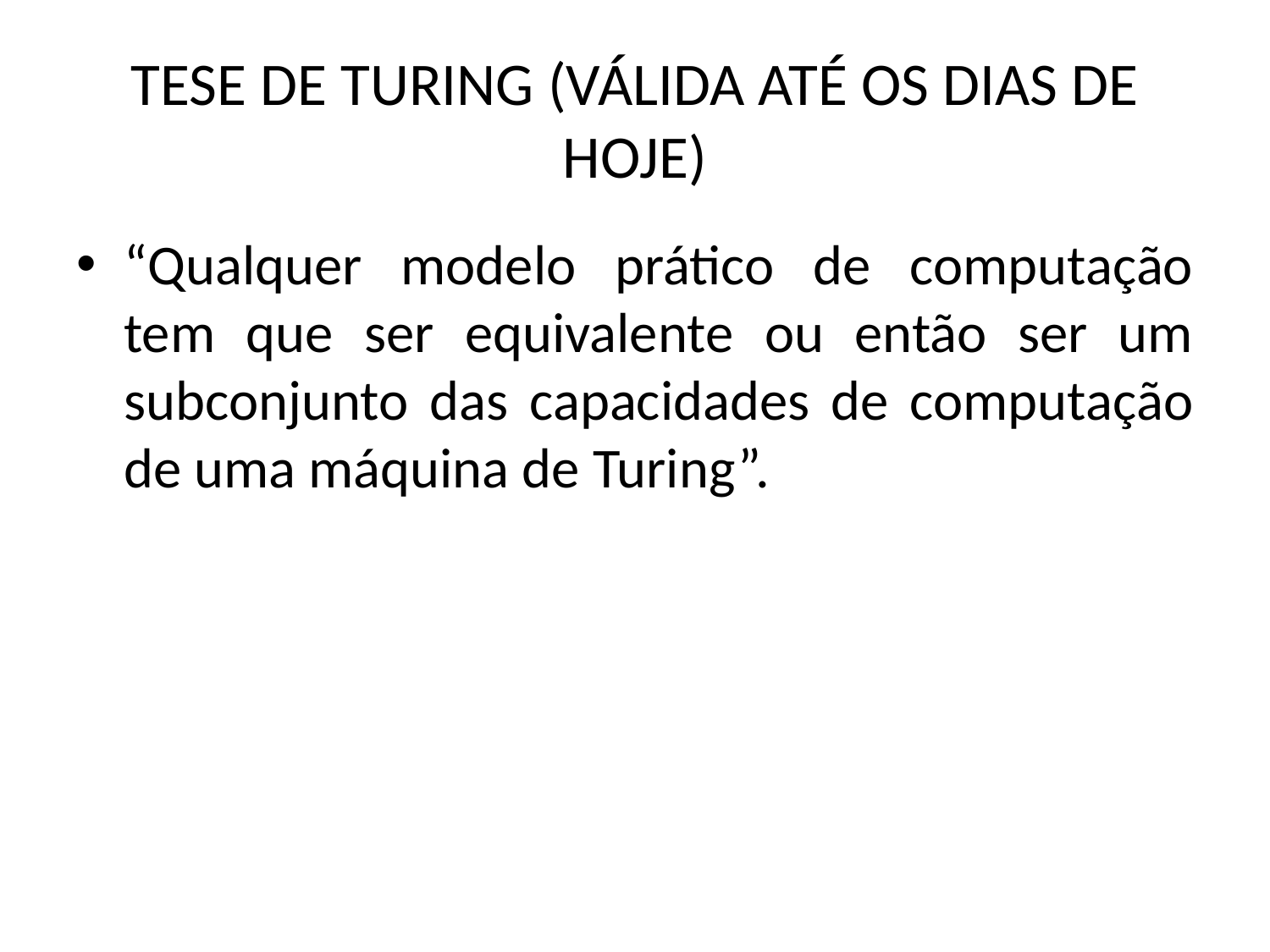

# TESE DE TURING (VÁLIDA ATÉ OS DIAS DE HOJE)
“Qualquer modelo prático de computação tem que ser equivalente ou então ser um subconjunto das capacidades de computação de uma máquina de Turing”.